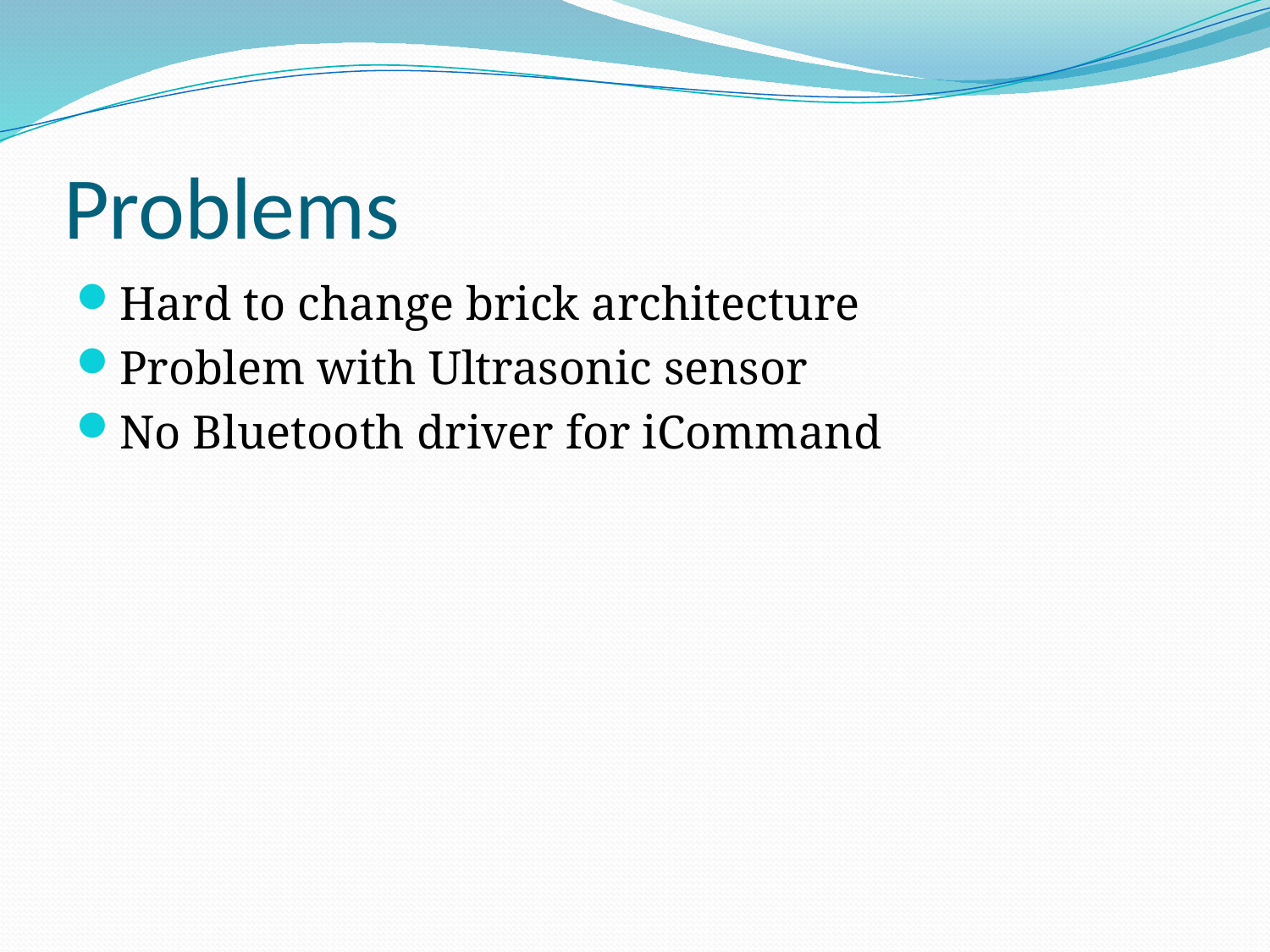

# Problems
Hard to change brick architecture
Problem with Ultrasonic sensor
No Bluetooth driver for iCommand